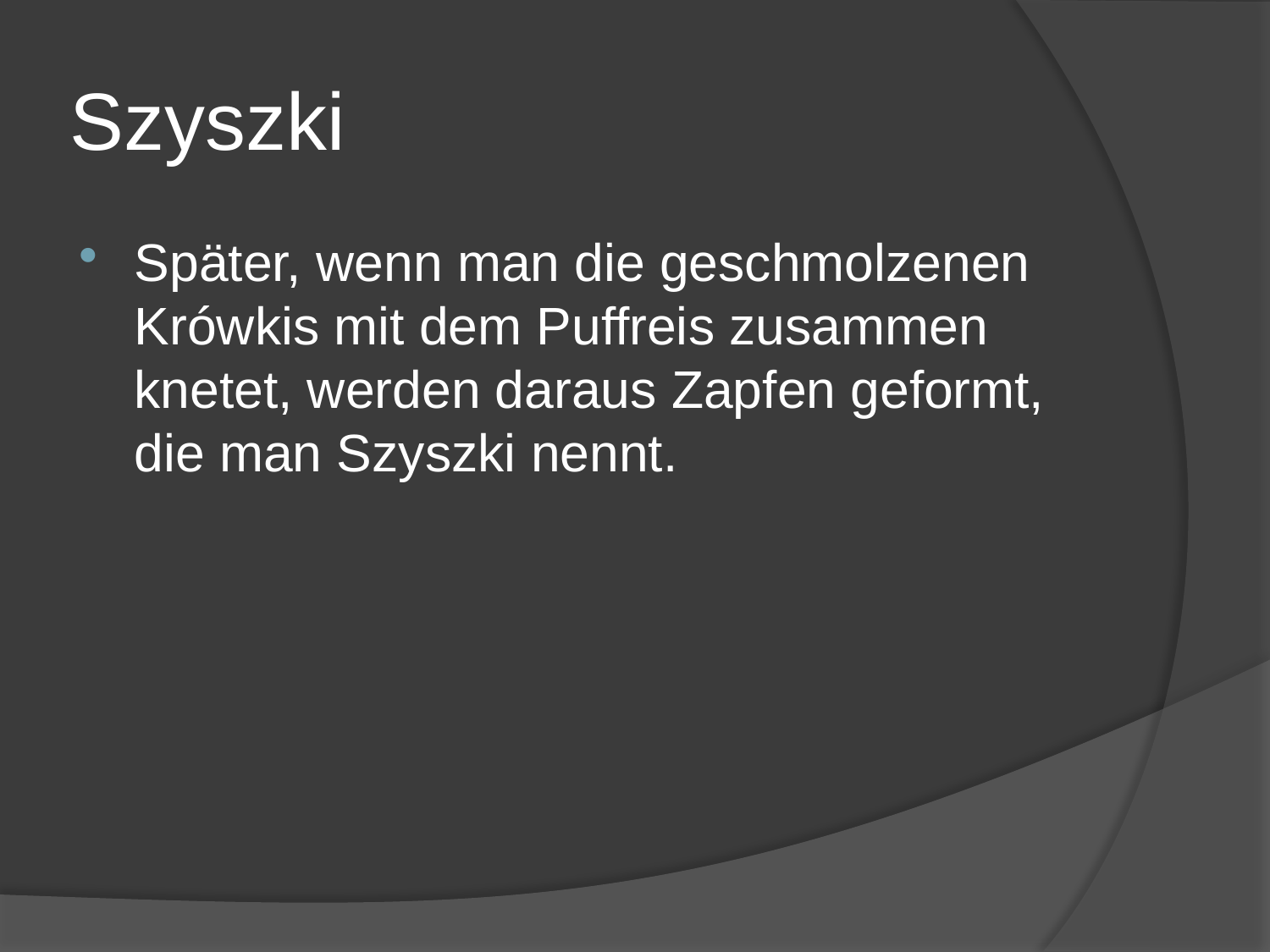

# Szyszki
Später, wenn man die geschmolzenen Krówkis mit dem Puffreis zusammen knetet, werden daraus Zapfen geformt, die man Szyszki nennt.